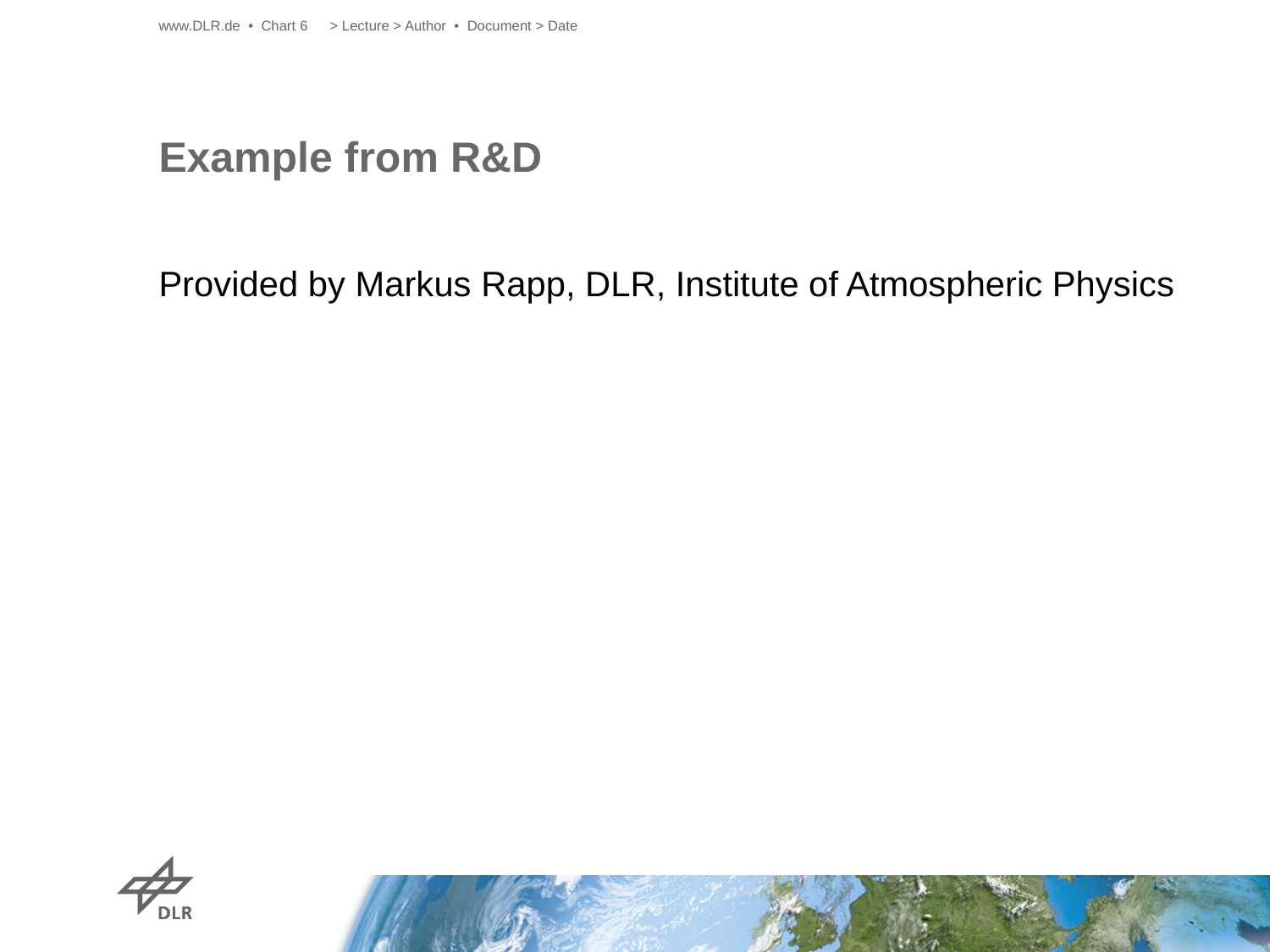

www.DLR.de  •  Chart 6
> Lecture > Author  •  Document > Date
# Example from R&D
Provided by Markus Rapp, DLR, Institute of Atmospheric Physics